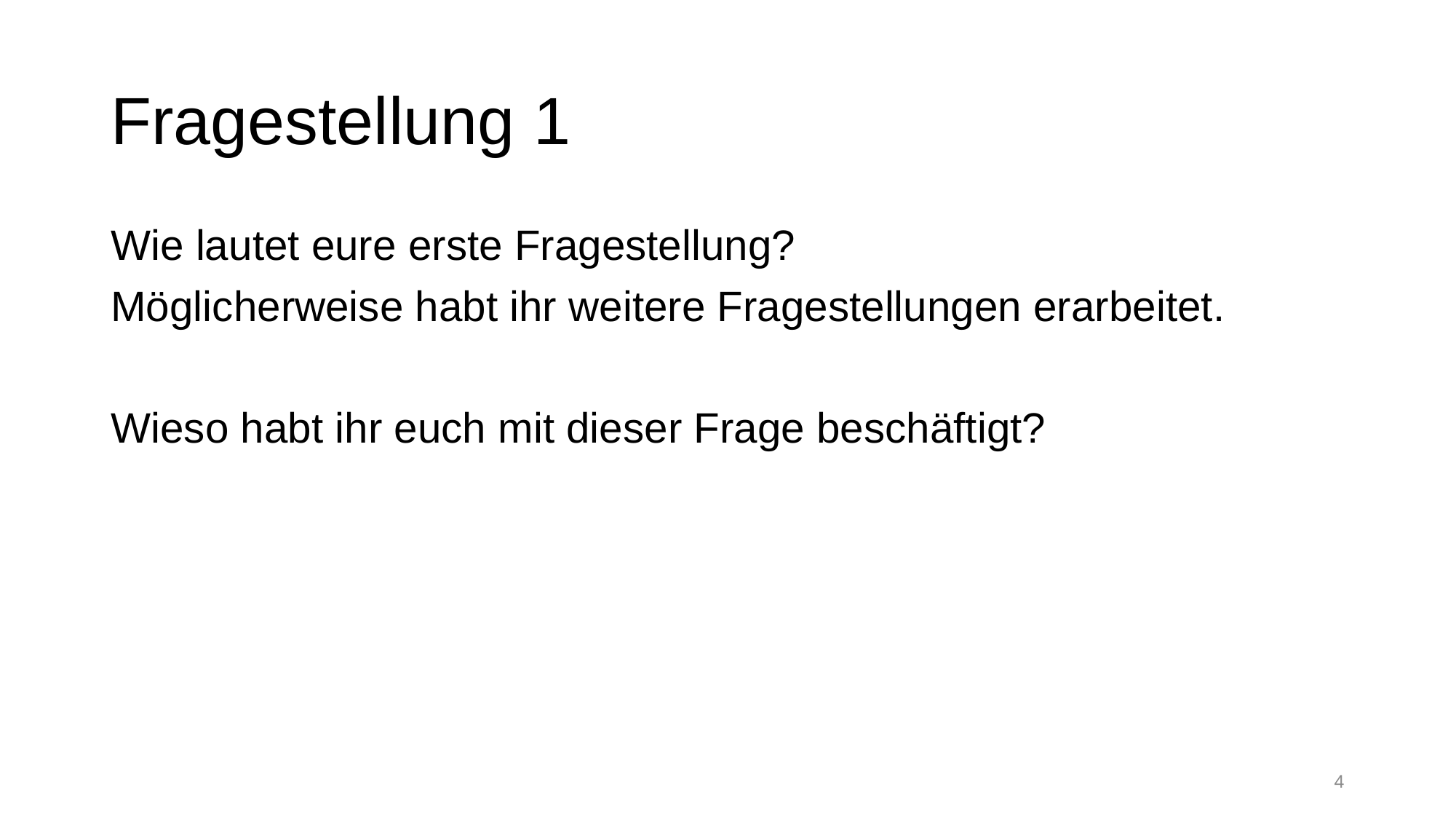

# Fragestellung 1
Wie lautet eure erste Fragestellung?
Möglicherweise habt ihr weitere Fragestellungen erarbeitet.

Wieso habt ihr euch mit dieser Frage beschäftigt?
4